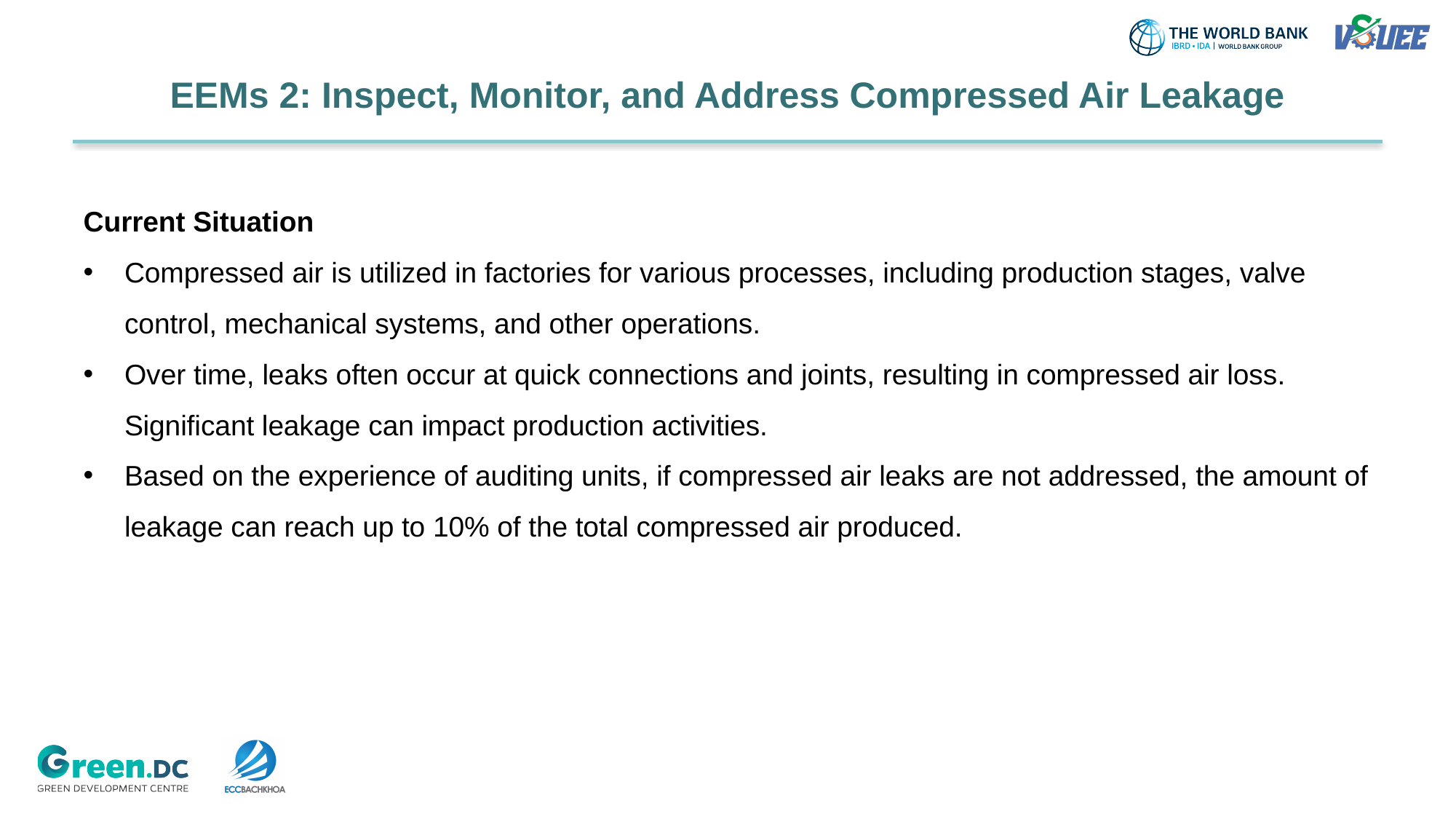

# EEMs 2: Inspect, Monitor, and Address Compressed Air Leakage
Current Situation
Compressed air is utilized in factories for various processes, including production stages, valve control, mechanical systems, and other operations.
Over time, leaks often occur at quick connections and joints, resulting in compressed air loss. Significant leakage can impact production activities.
Based on the experience of auditing units, if compressed air leaks are not addressed, the amount of leakage can reach up to 10% of the total compressed air produced.